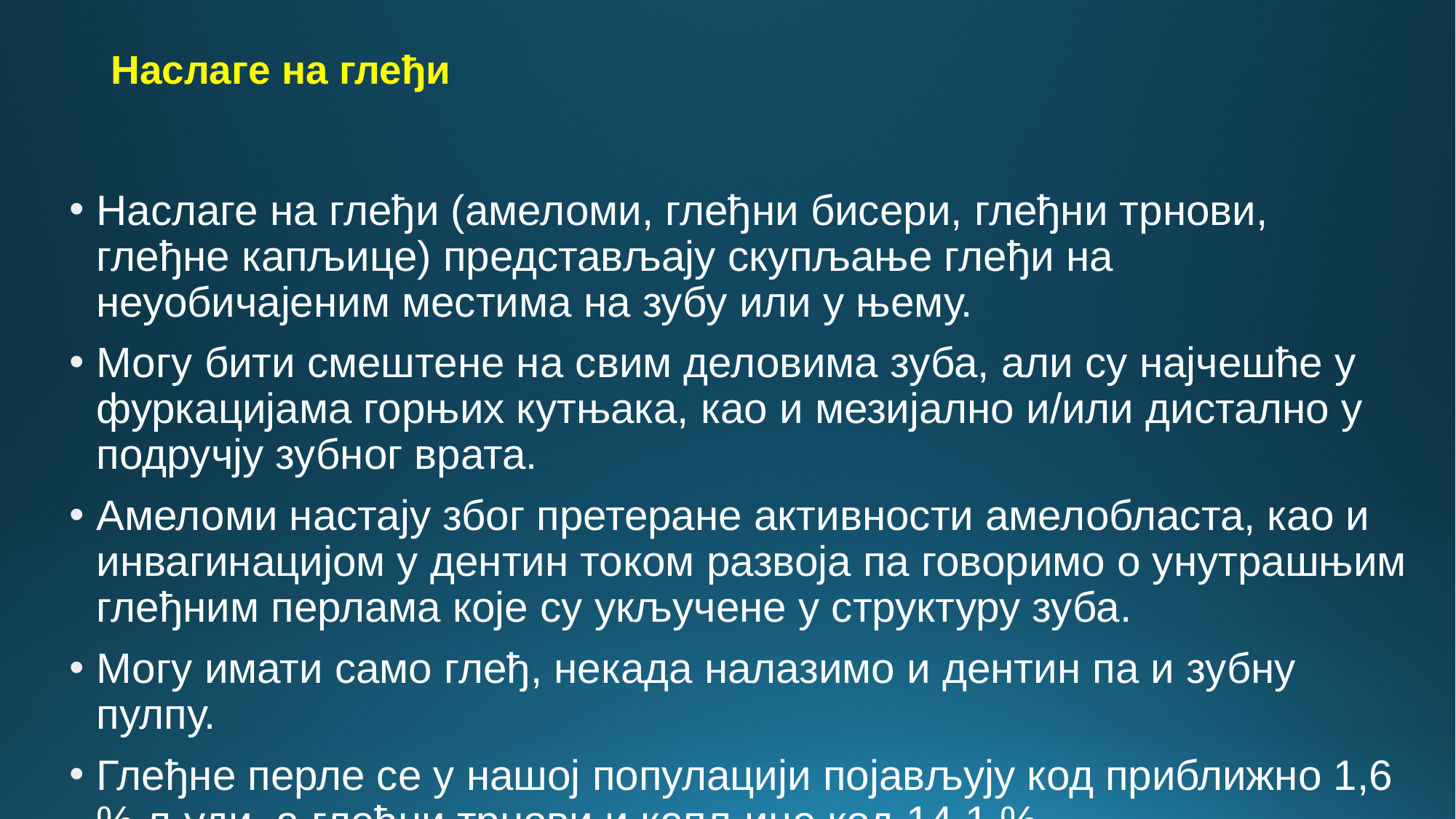

# Наслаге на глеђи
Наслаге на глеђи (амеломи, глеђни бисери, глеђни трнови, глеђне капљице) представљају скупљање глеђи на неуобичајеним местима на зубу или у њему.
Могу бити смештене на свим деловима зуба, али су најчешће у фуркацијама горњих кутњака, као и мезијално и/или дистално у подручју зубног врата.
Амеломи настају због претеране активности амелобласта, као и инвагинацијом у дентин током развоја па говоримо о унутрашњим глеђним перлама које су укључене у структуру зуба.
Могу имати само глеђ, некада налазимо и дентин па и зубну пулпу.
Глеђне перле се у нашој популацији појављују код приближно 1,6 % људи, а глеђни трнови и капљице код 14,1 %.